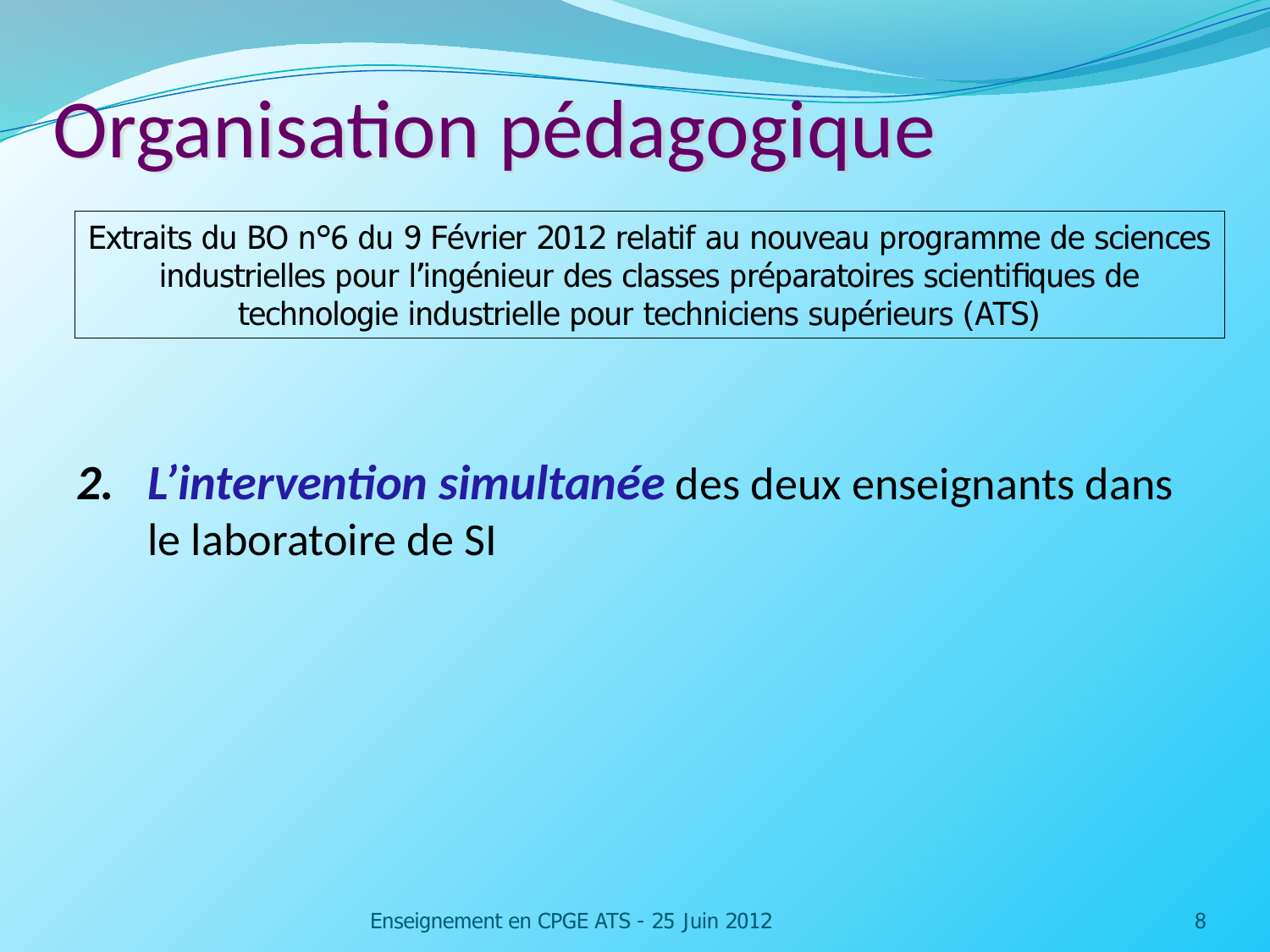

# Organisation pédagogique
Extraits du BO n°6 du 9 Février 2012 relatif au nouveau programme de sciences industrielles pour l’ingénieur des classes préparatoires scientifiques de technologie industrielle pour techniciens supérieurs (ATS)
L’intervention simultanée des deux enseignants dans le laboratoire de SI
Enseignement en CPGE ATS - 25 Juin 2012
8